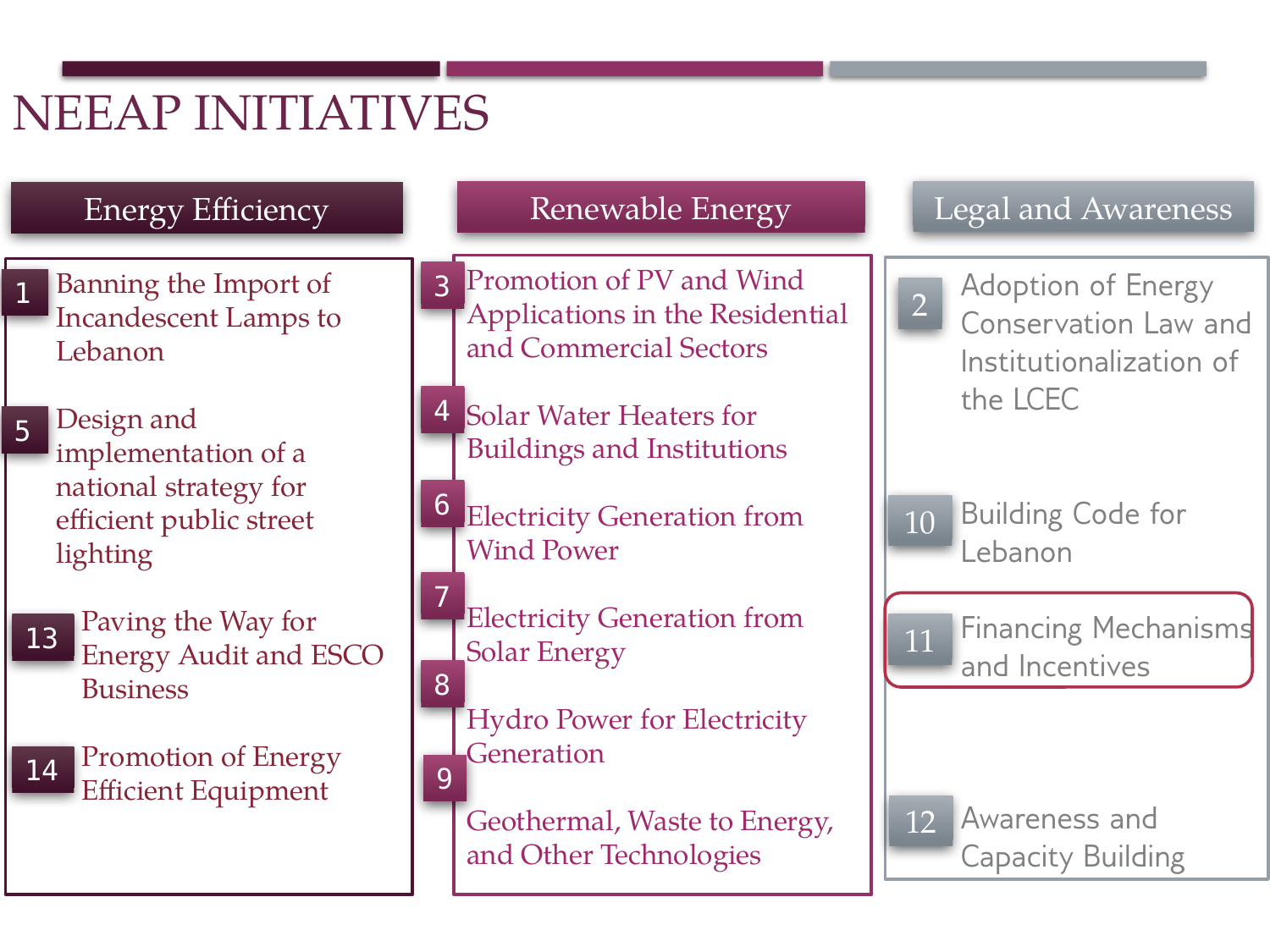

NEEAP Initiatives
Legal and Awareness
Renewable Energy
Energy Efficiency
Promotion of PV and Wind Applications in the Residential and Commercial Sectors

Solar Water Heaters for Buildings and Institutions

Electricity Generation from Wind Power

Electricity Generation from Solar Energy

Hydro Power for Electricity Generation

Geothermal, Waste to Energy, and Other Technologies
3
4
6
7
8
9
Adoption of Energy Conservation Law and Institutionalization of the LCEC

Building Code for Lebanon

Financing Mechanisms and Incentives

Awareness and Capacity Building
2
10
11
12
Banning the Import of Incandescent Lamps to Lebanon

Design and implementation of a national strategy for efficient public street lighting

Paving the Way for
Energy Audit and ESCO
Business

Promotion of Energy
Efficient Equipment
1
5
13
14